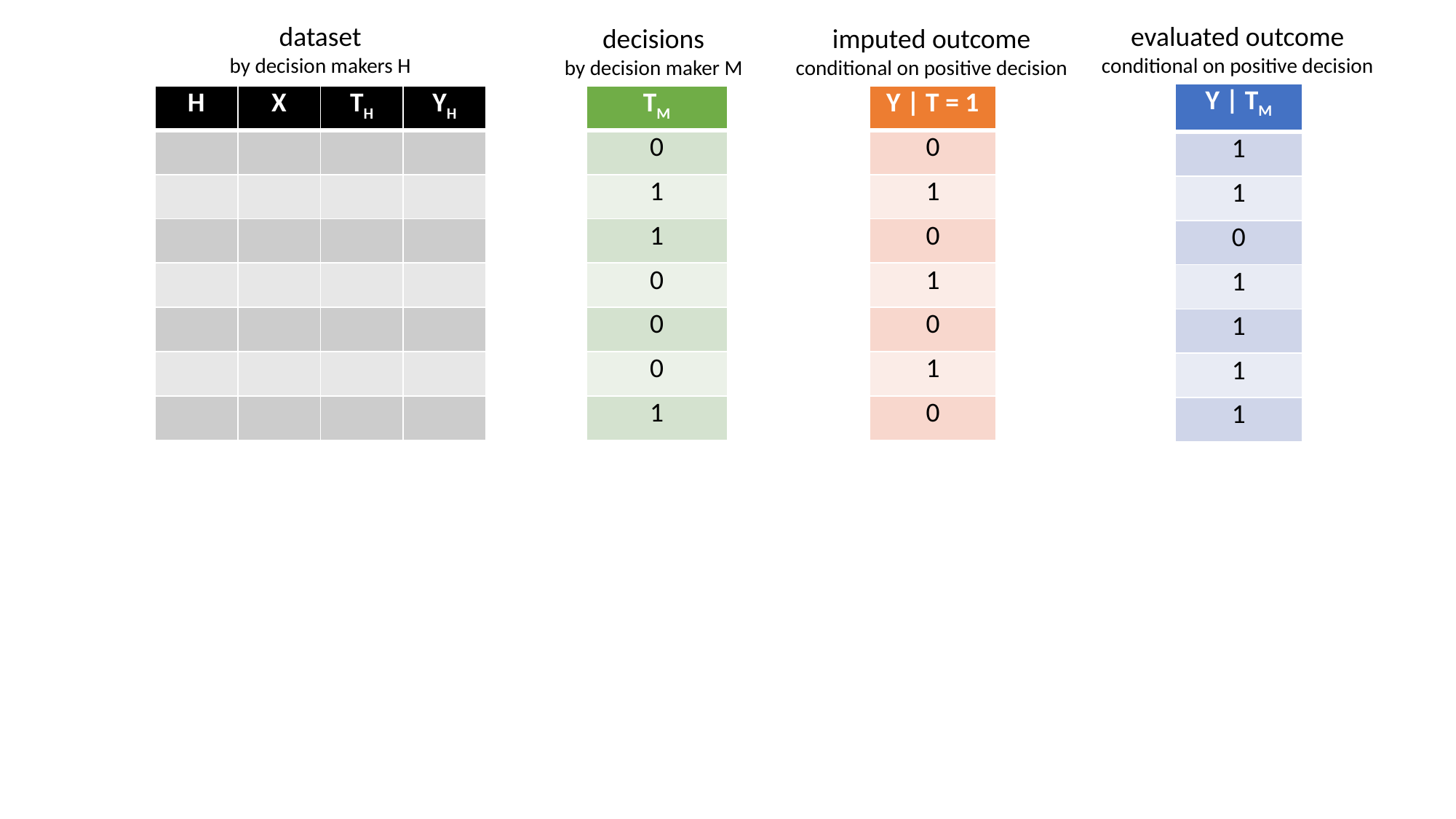

evaluated outcome
conditional on positive decision
dataset
by decision makers H
decisions
by decision maker M
imputed outcome
conditional on positive decision
| Y | TM |
| --- |
| 1 |
| 1 |
| 0 |
| 1 |
| 1 |
| 1 |
| 1 |
| H | X | TH | YH |
| --- | --- | --- | --- |
|  |  |  |  |
|  |  |  |  |
|  |  |  |  |
|  |  |  |  |
|  |  |  |  |
|  |  |  |  |
|  |  |  |  |
| TM |
| --- |
| 0 |
| 1 |
| 1 |
| 0 |
| 0 |
| 0 |
| 1 |
| Y | T = 1 |
| --- |
| 0 |
| 1 |
| 0 |
| 1 |
| 0 |
| 1 |
| 0 |